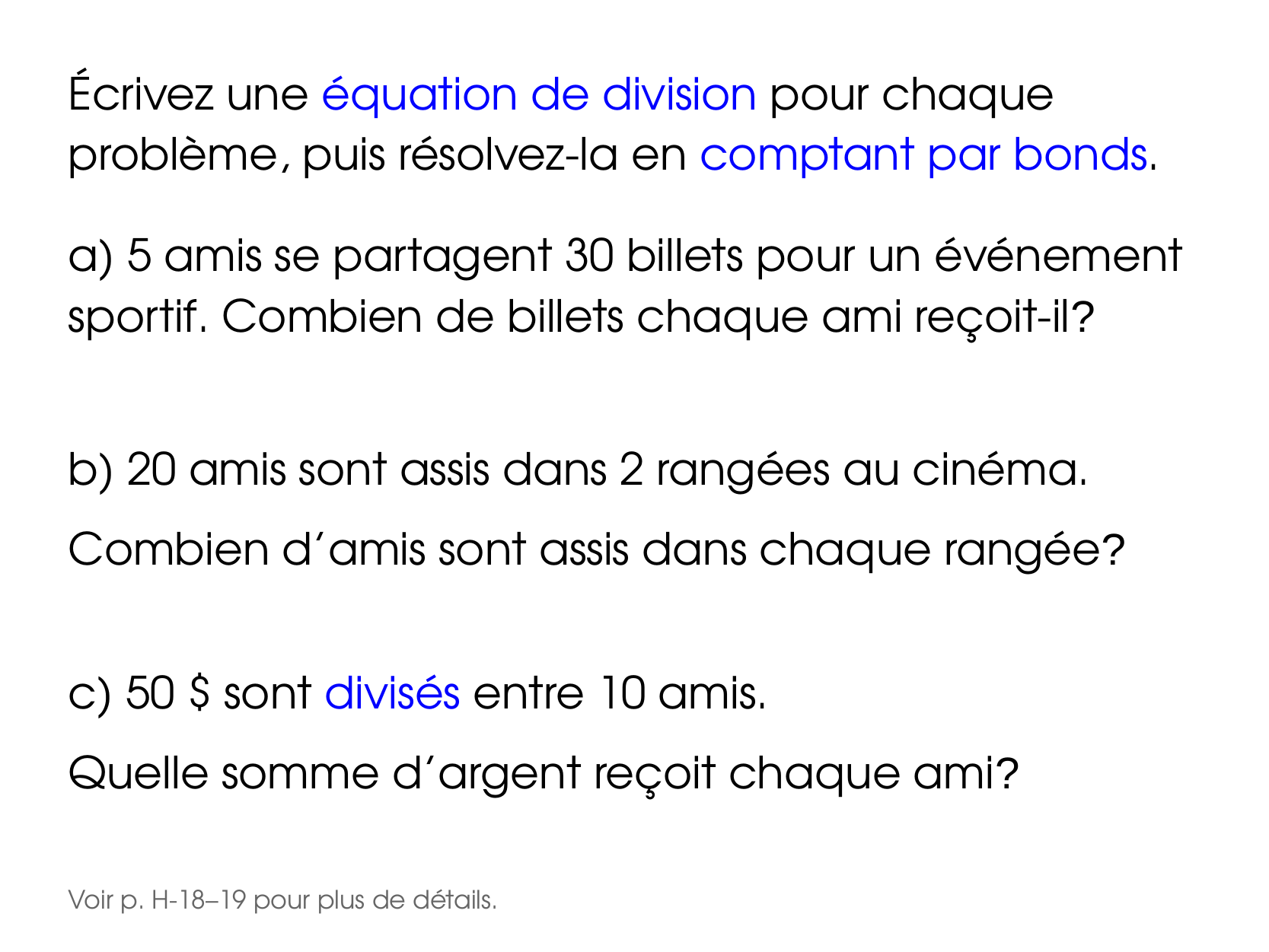

Écrivez une équation de division pour chaque problème, puis résolvez-la en comptant par bonds.
a) 5 amis se partagent 30 billets pour un événement sportif. Combien de billets chaque ami reçoit-il?
b) 20 amis sont assis dans 2 rangées au cinéma.
Combien d’amis sont assis dans chaque rangée?
c) 50 $ sont divisés entre 10 amis.
Quelle somme d’argent reçoit chaque ami?
Voir p. H-18–19 pour plus de détails.